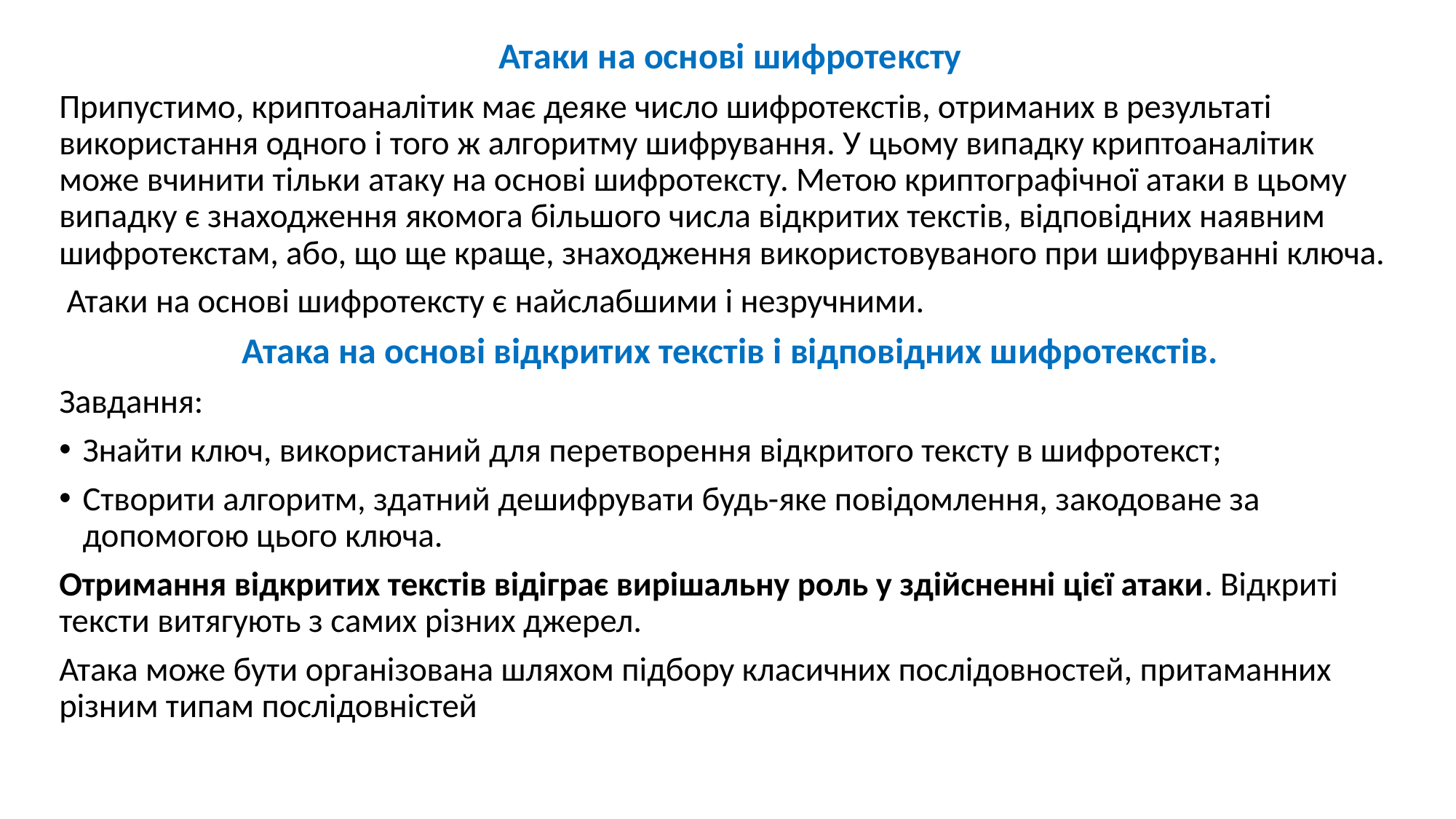

Атаки на основі шифротексту
Припустимо, криптоаналітик має деяке число шифротекстів, отриманих в результаті використання одного і того ж алгоритму шифрування. У цьому випадку криптоаналітик може вчинити тільки атаку на основі шифротексту. Метою криптографічної атаки в цьому випадку є знаходження якомога більшого числа відкритих текстів, відповідних наявним шифротекстам, або, що ще краще, знаходження використовуваного при шифруванні ключа.
 Атаки на основі шифротексту є найслабшими і незручними.
Атака на основі відкритих текстів і відповідних шифротекстів.
Завдання:
Знайти ключ, використаний для перетворення відкритого тексту в шифротекст;
Створити алгоритм, здатний дешифрувати будь-яке повідомлення, закодоване за допомогою цього ключа.
Отримання відкритих текстів відіграє вирішальну роль у здійсненні цієї атаки. Відкриті тексти витягують з самих різних джерел.
Атака може бути організована шляхом підбору класичних послідовностей, притаманних різним типам послідовністей